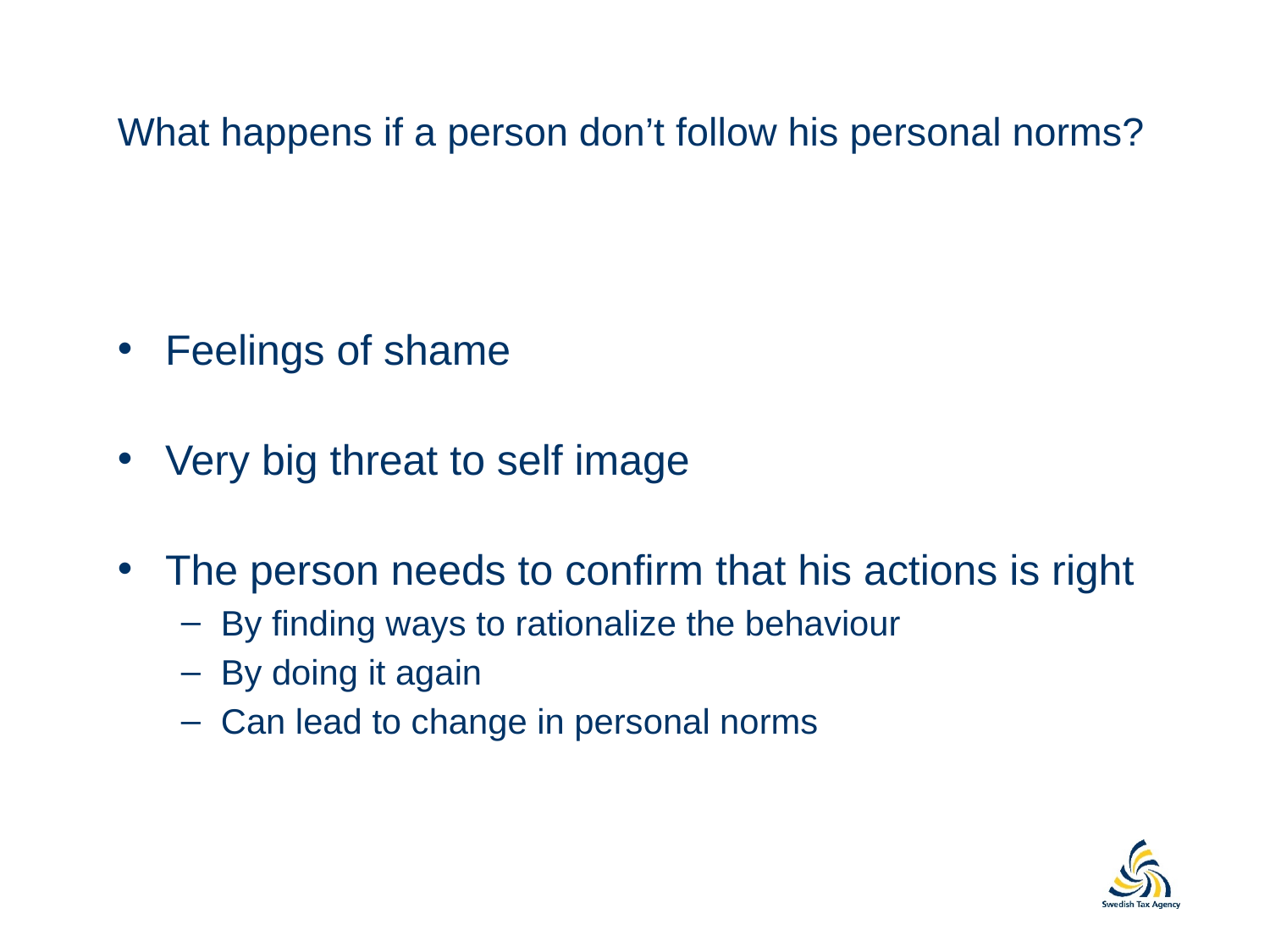

# What happens if a person don’t follow his personal norms?
Feelings of shame
Very big threat to self image
The person needs to confirm that his actions is right
By finding ways to rationalize the behaviour
By doing it again
Can lead to change in personal norms